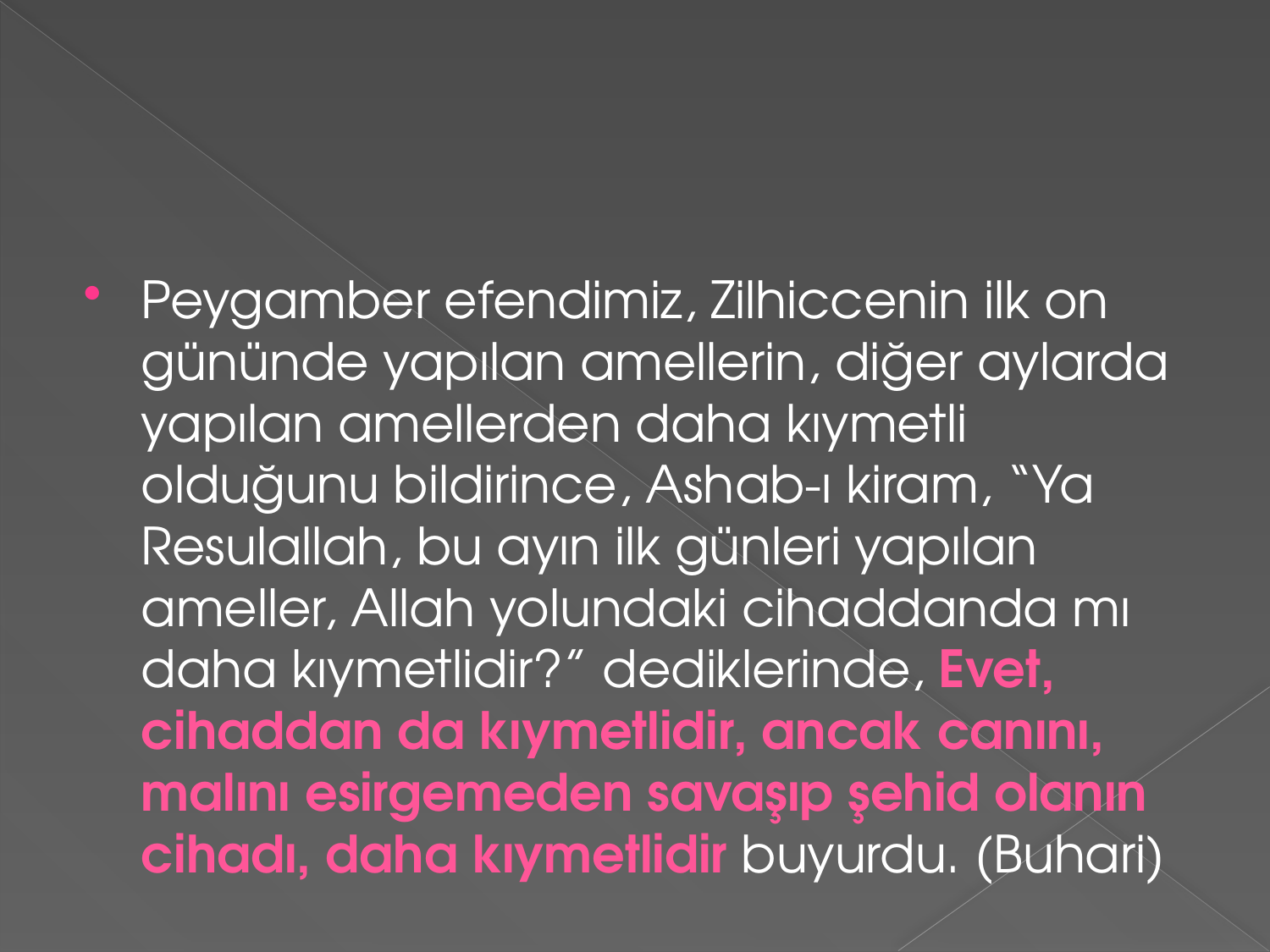

#
Peygamber efendimiz, Zilhiccenin ilk on gününde yapılan amellerin, diğer aylarda yapılan amellerden daha kıymetli olduğunu bildirince, Ashab-ı kiram, “Ya Resulallah, bu ayın ilk günleri yapılan ameller, Allah yolundaki cihaddanda mı daha kıymetlidir?” dediklerinde, Evet, cihaddan da kıymetlidir, ancak canını, malını esirgemeden savaşıp şehid olanın cihadı, daha kıymetlidir buyurdu. (Buhari)